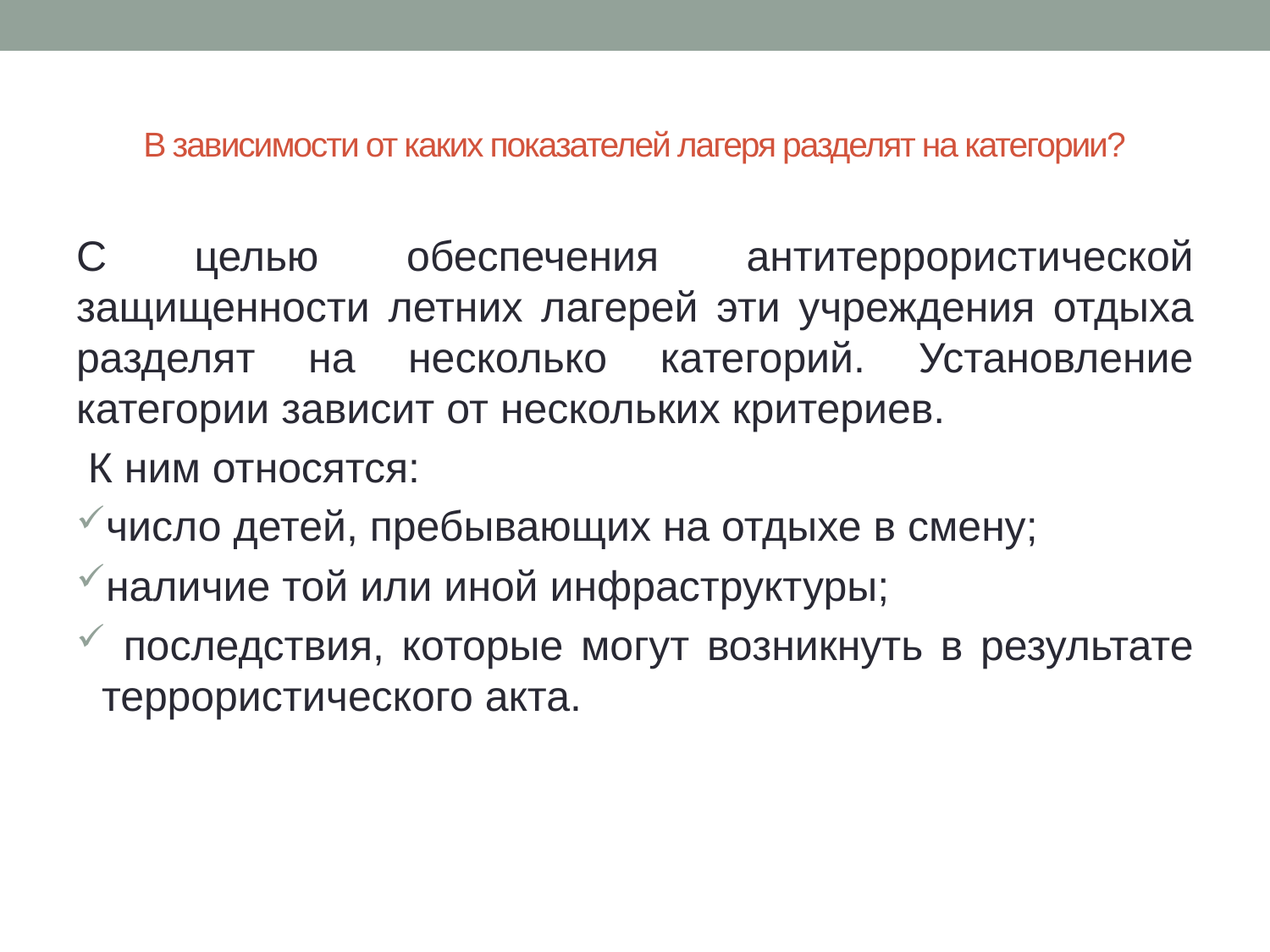

# В зависимости от каких показателей лагеря разделят на категории?
С целью обеспечения антитеррористической защищенности летних лагерей эти учреждения отдыха разделят на несколько категорий. Установление категории зависит от нескольких критериев.
 К ним относятся:
число детей, пребывающих на отдыхе в смену;
наличие той или иной инфраструктуры;
 последствия, которые могут возникнуть в результате террористического акта.